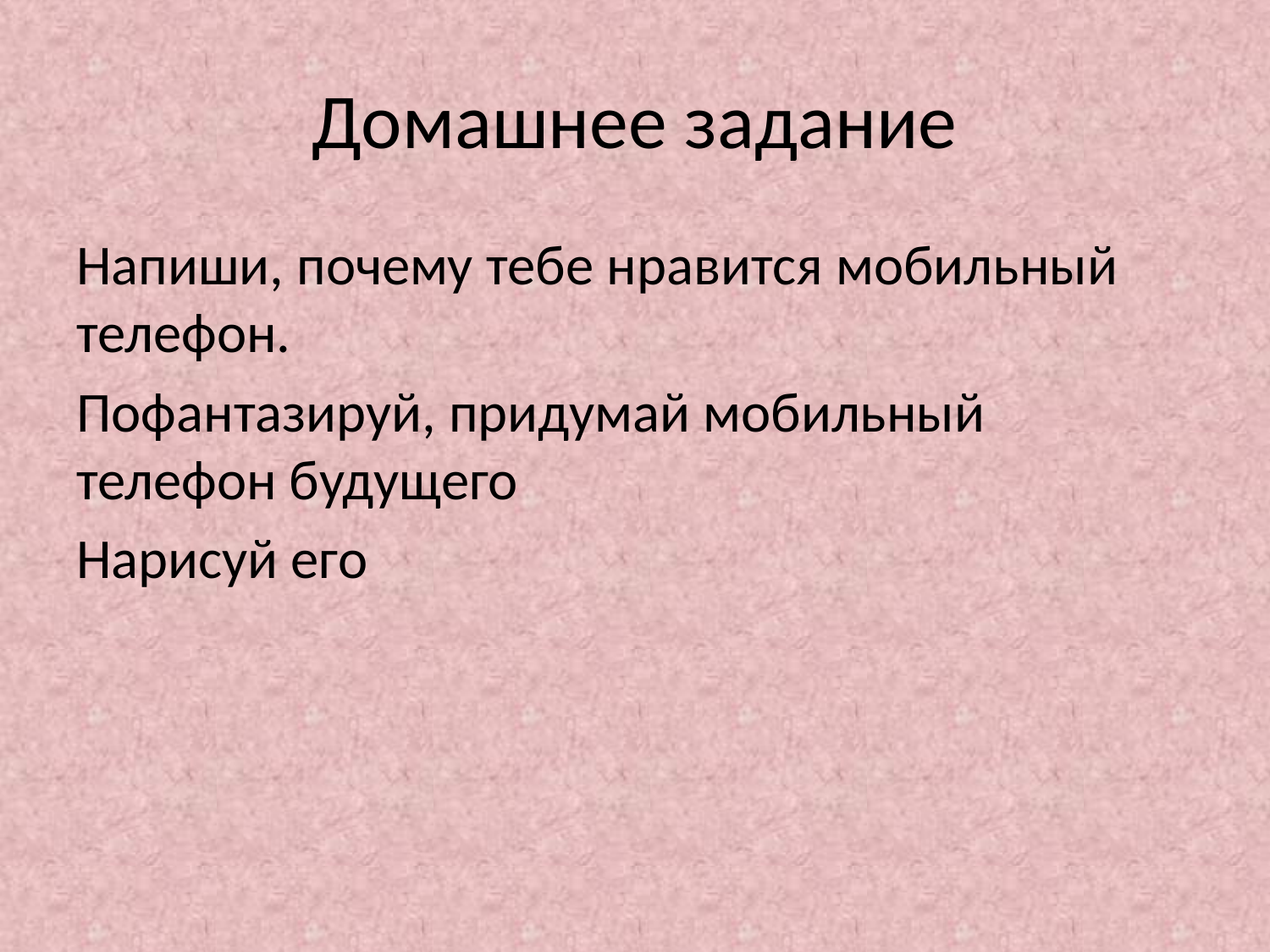

# Домашнее задание
Напиши, почему тебе нравится мобильный телефон.
Пофантазируй, придумай мобильный телефон будущего
Нарисуй его